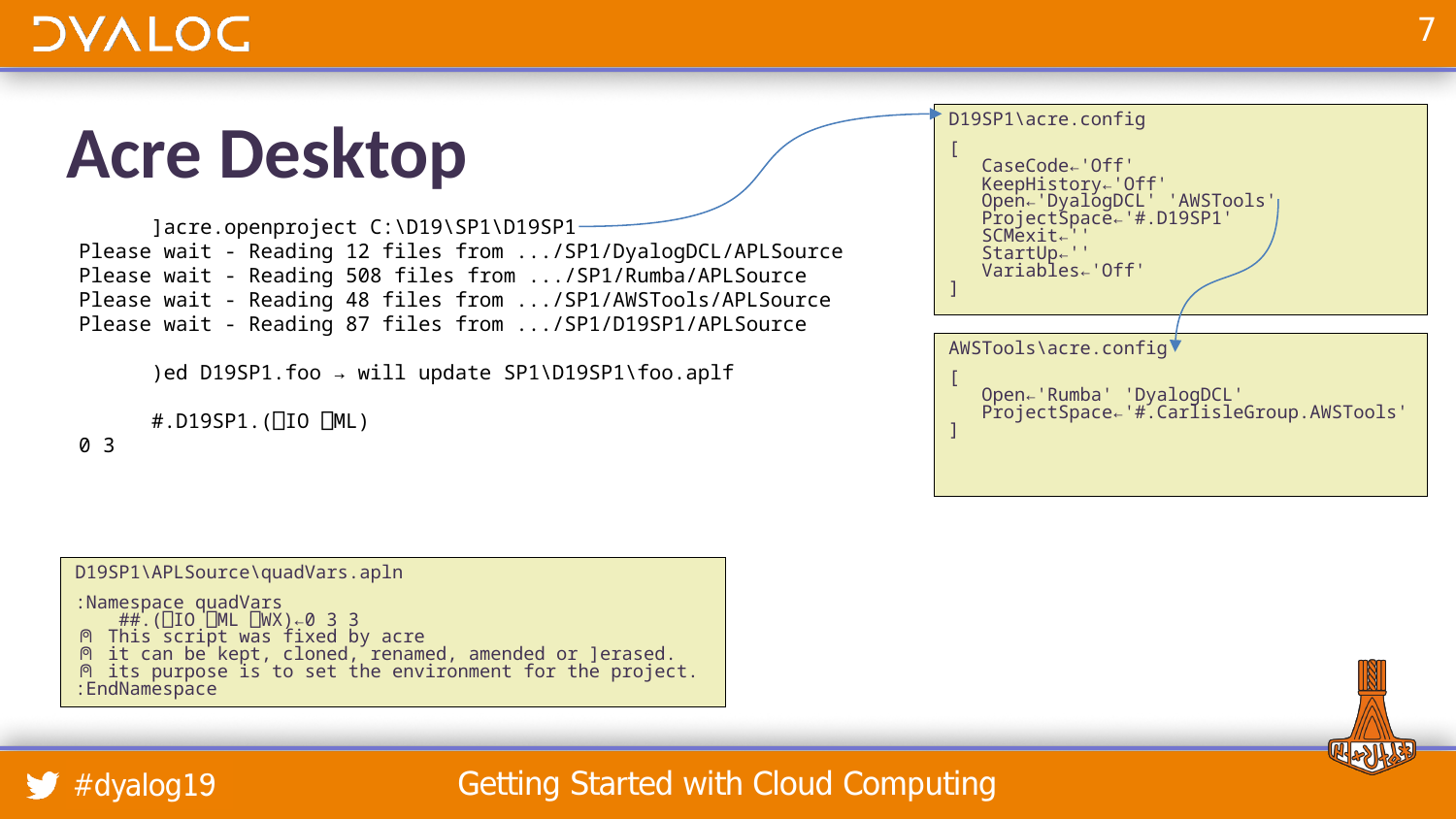

# Acre Desktop
D19SP1\acre.config
[
   CaseCode←'Off'
   KeepHistory←'Off'
   Open←'DyalogDCL' 'AWSTools'
   ProjectSpace←'#.D19SP1'
   SCMexit←''
   StartUp←''
   Variables←'Off'
]
      ]acre.openproject C:\D19\SP1\D19SP1
Please wait - Reading 12 files from .../SP1/DyalogDCL/APLSource
Please wait - Reading 508 files from .../SP1/Rumba/APLSource
Please wait - Reading 48 files from .../SP1/AWSTools/APLSource
Please wait - Reading 87 files from .../SP1/D19SP1/APLSource
      )ed D19SP1.foo → will update SP1\D19SP1\foo.aplf
      #.D19SP1.(⎕IO ⎕ML)
0 3

AWSTools\acre.config
[
   Open←'Rumba' 'DyalogDCL'
   ProjectSpace←'#.CarlisleGroup.AWSTools'
]
D19SP1\APLSource\quadVars.apln
:Namespace quadVars
    ##.(⎕IO ⎕ML ⎕WX)←0 3 3
⍝ This script was fixed by acre
⍝ it can be kept, cloned, renamed, amended or ]erased.
⍝ its purpose is to set the environment for the project.
:EndNamespace